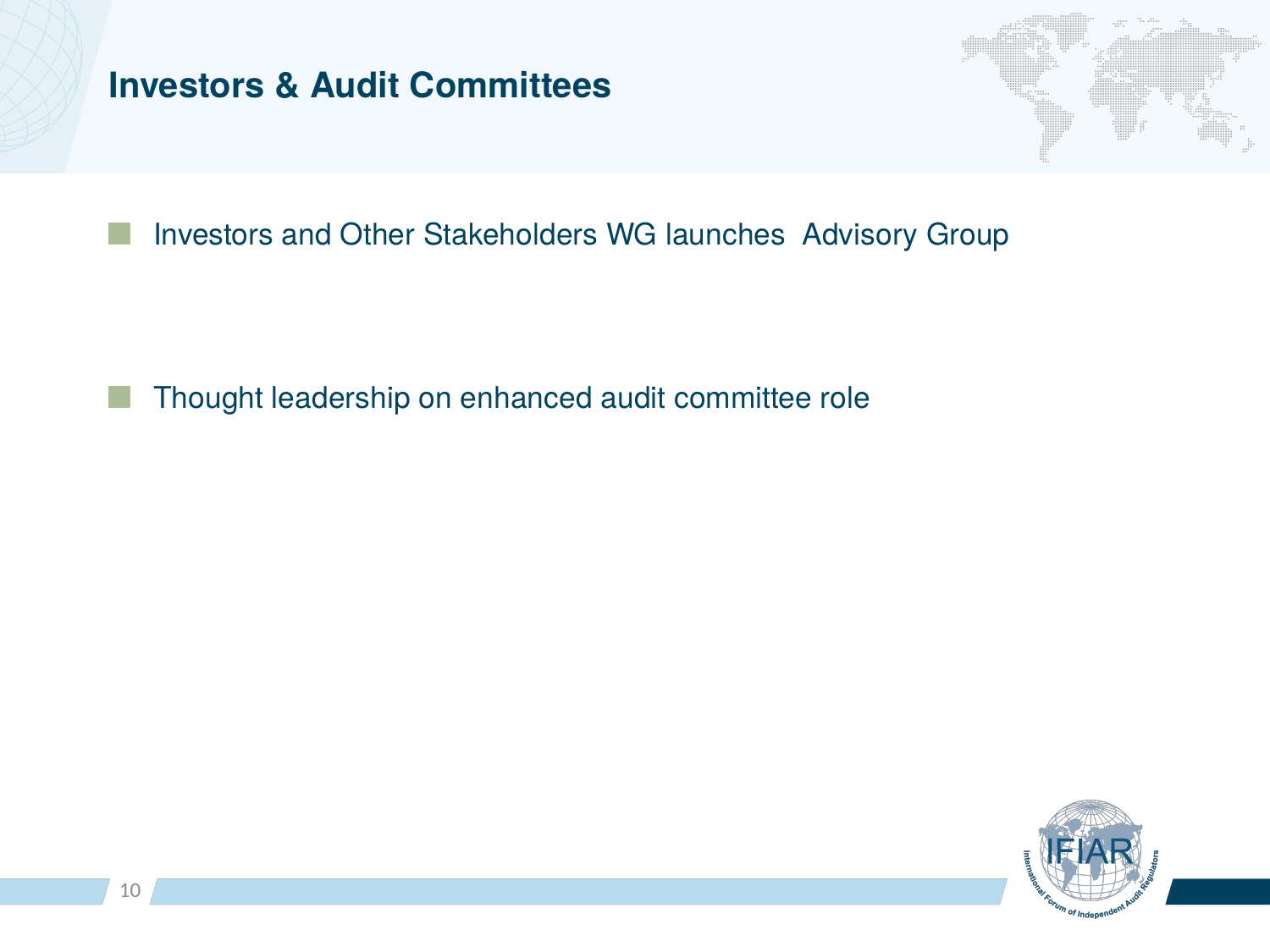

# Investors & Audit Committees
Investors and Other Stakeholders WG launches  Advisory Group

Thought leadership on enhanced audit committee role